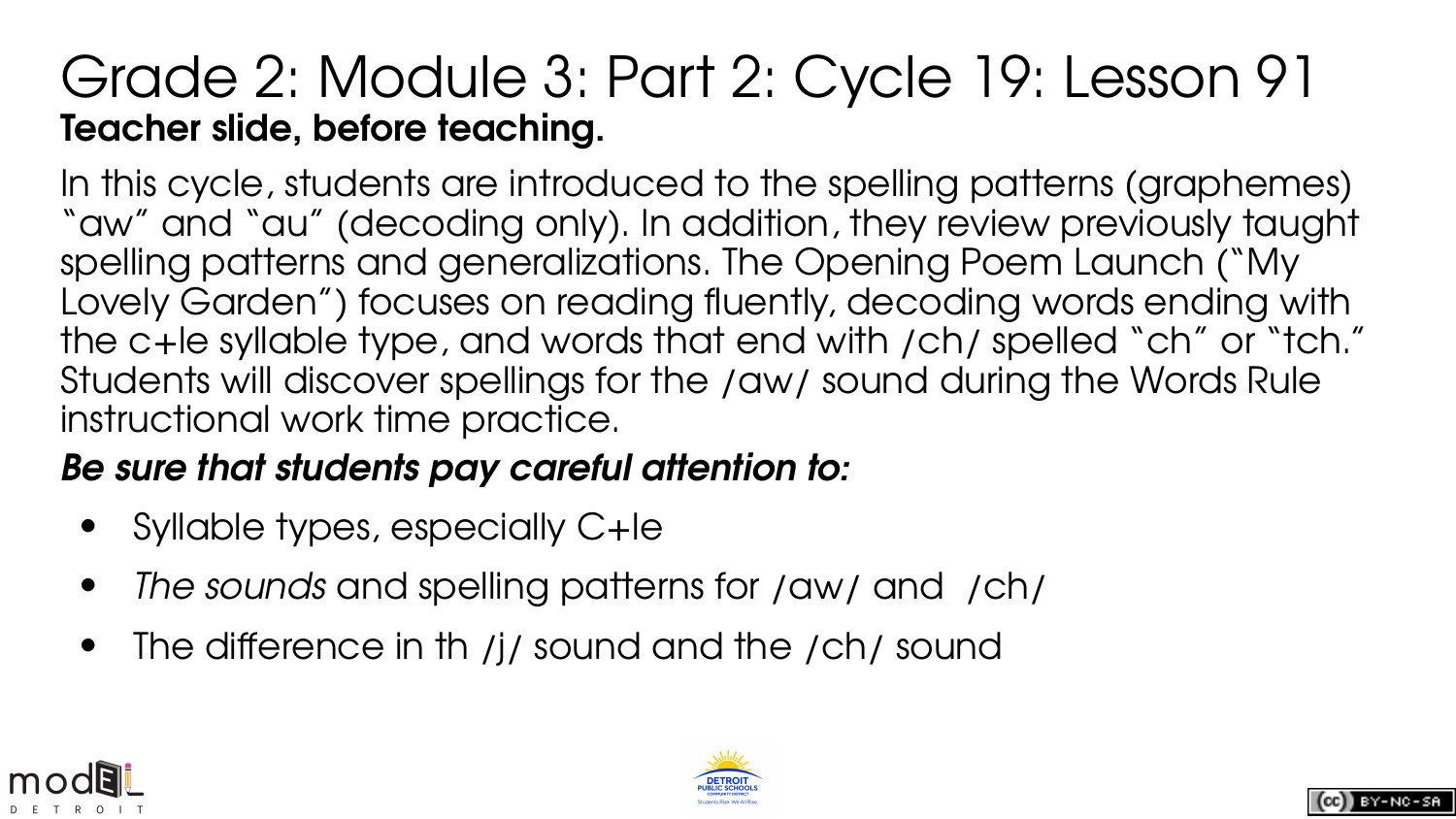

# Grade 2: Module 3: Part 2: Cycle 19: Lesson 91
Teacher slide, before teaching.
In this cycle, students are introduced to the spelling patterns (graphemes) “aw” and “au” (decoding only). In addition, they review previously taught spelling patterns and generalizations. The Opening Poem Launch (“My Lovely Garden”) focuses on reading fluently, decoding words ending with the c+le syllable type, and words that end with /ch/ spelled “ch” or “tch.” Students will discover spellings for the /aw/ sound during the Words Rule instructional work time practice.
Be sure that students pay careful attention to:
Syllable types, especially C+le
The sounds and spelling patterns for /aw/ and  /ch/
The difference in th /j/ sound and the /ch/ sound